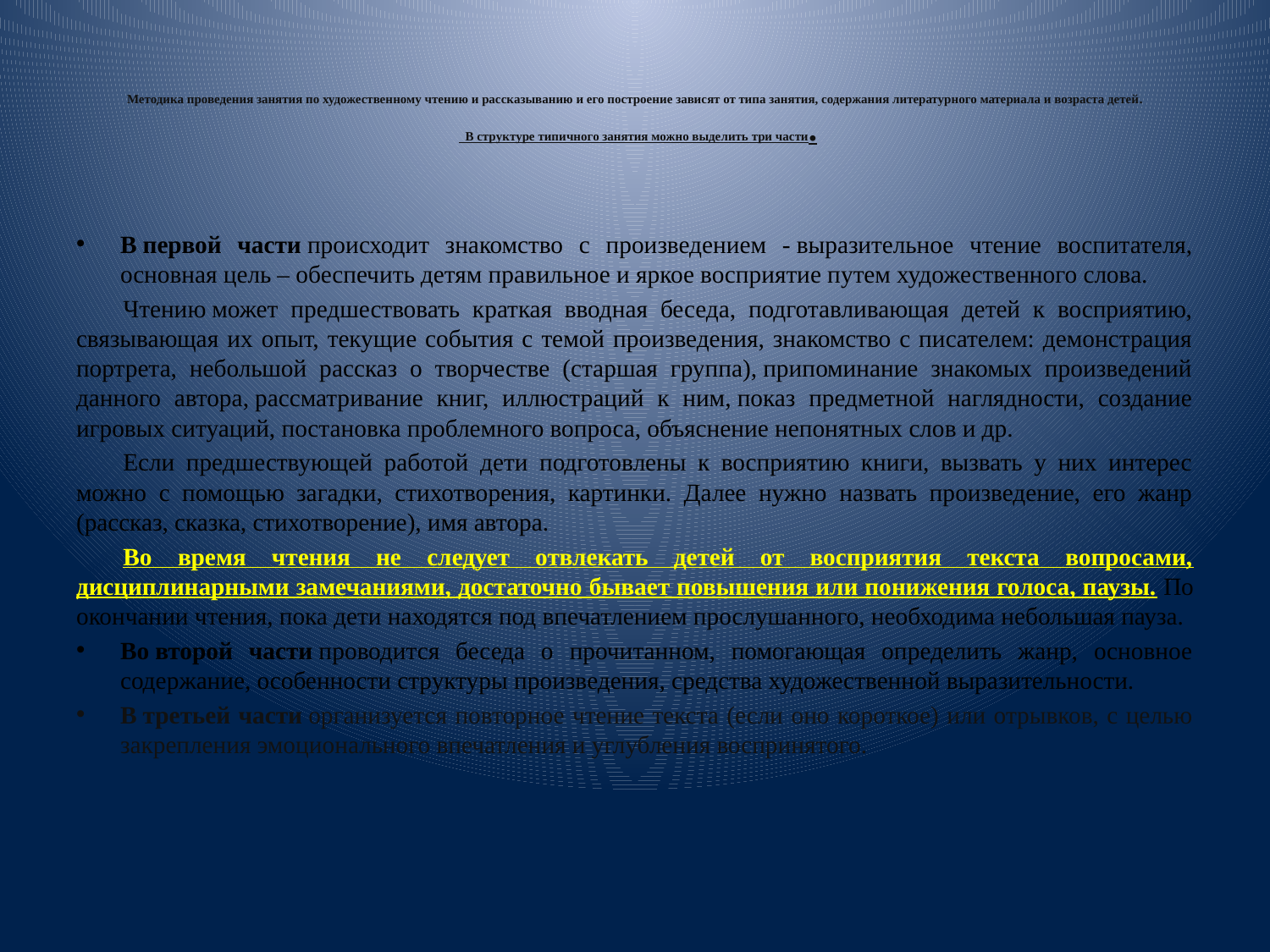

# Методика проведения занятия по художественному чтению и рассказыванию и его построение зависят от типа занятия, содержания литературного материала и возраста детей.     В структуре типичного занятия можно выделить три части.
В первой части происходит знакомство с произведением - выразительное чтение воспитателя, основная цель – обеспечить детям правильное и яркое восприятие путем художественного слова.
	Чтению может предшествовать краткая вводная беседа, подготавливающая детей к восприятию, связывающая их опыт, текущие события с темой произведения, знакомство с писателем: демонстрация портрета, небольшой рассказ о творчестве (старшая группа), припоминание знакомых произведений данного автора, рассматривание книг, иллюстраций к ним, показ предметной наглядности, создание игровых ситуаций, постановка проблемного вопроса, объяснение непонятных слов и др.
	Если предшествующей работой дети подготовлены к восприятию книги, вызвать у них интерес можно с помощью загадки, стихотворения, картинки. Далее нужно назвать произведение, его жанр (рассказ, сказка, стихотворение), имя автора.
	Во время чтения не следует отвлекать детей от восприятия текста вопросами, дисциплинарными замечаниями, достаточно бывает повышения или понижения голоса, паузы. По окончании чтения, пока дети находятся под впечатлением прослушанного, необходима небольшая пауза.
Во второй части проводится беседа о прочитанном, помогающая определить жанр, основное содержание, особенности структуры произведения, средства художественной выразительности.
В третьей части организуется повторное чтение текста (если оно короткое) или отрывков, с целью закрепления эмоционального впечатления и углубления воспринятого.